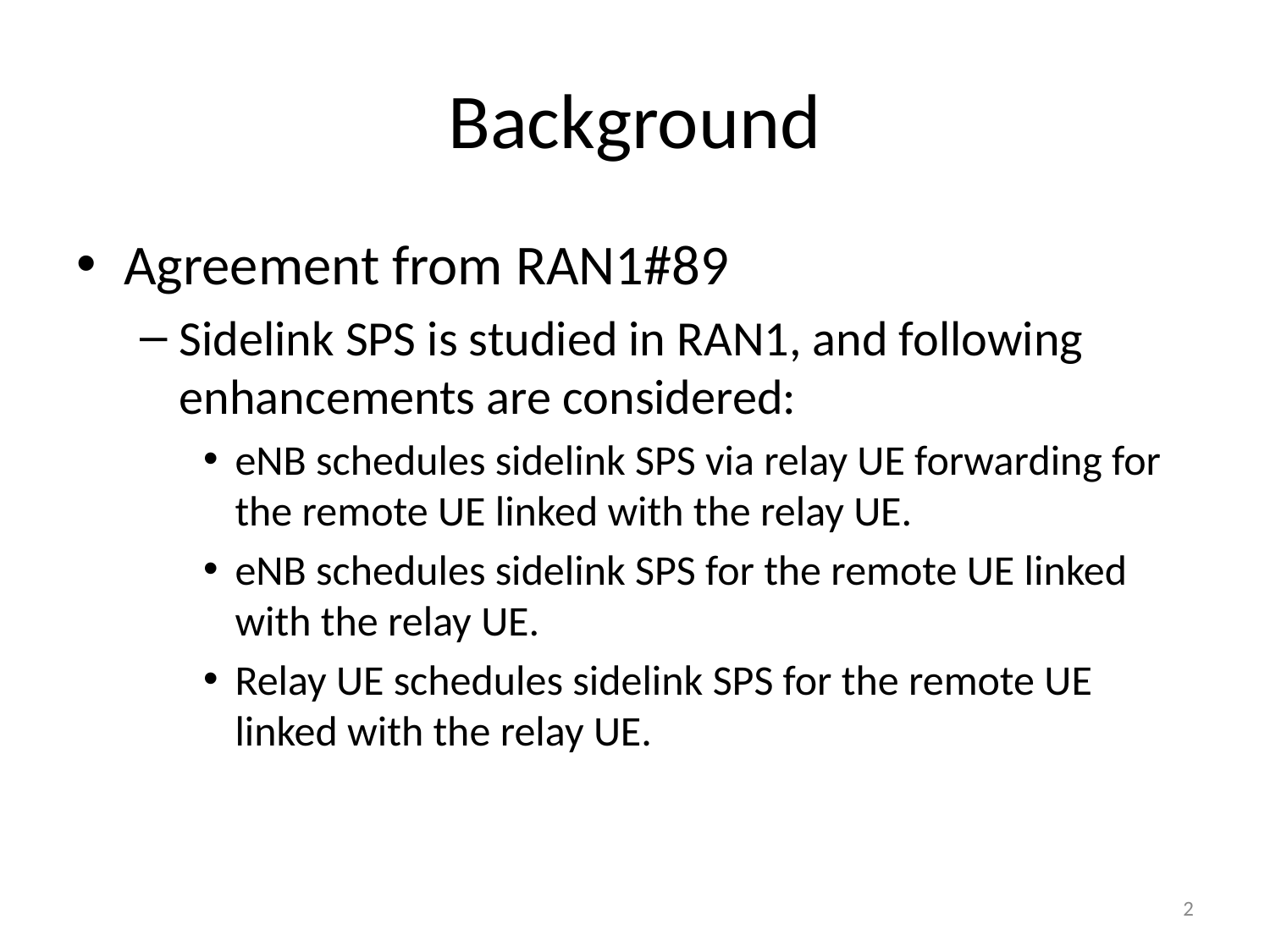

# Background
Agreement from RAN1#89
Sidelink SPS is studied in RAN1, and following enhancements are considered:
eNB schedules sidelink SPS via relay UE forwarding for the remote UE linked with the relay UE.
eNB schedules sidelink SPS for the remote UE linked with the relay UE.
Relay UE schedules sidelink SPS for the remote UE linked with the relay UE.
2